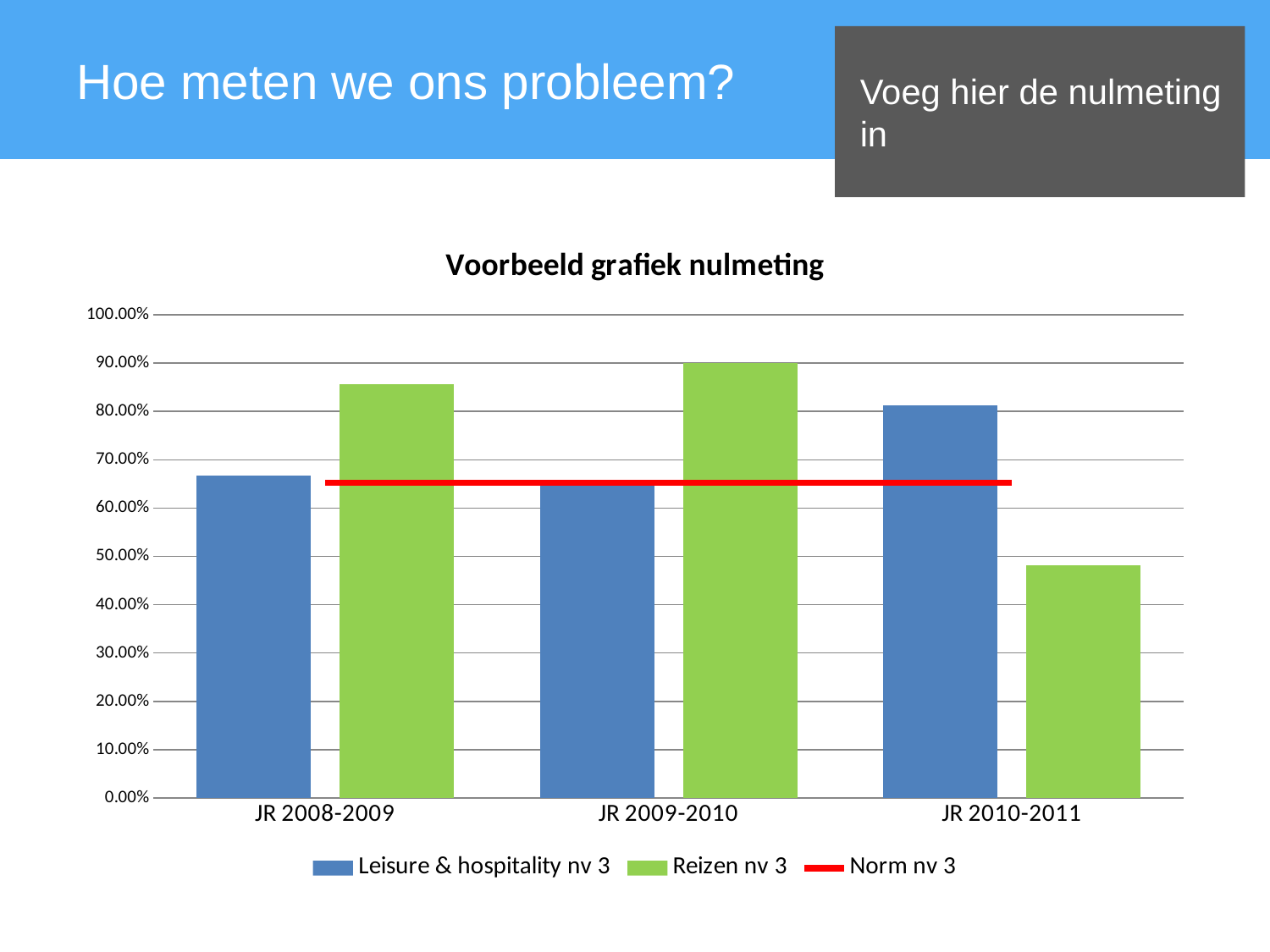

Voeg hier de nulmeting in
Hoe meten we ons probleem?

### Chart: Voorbeeld grafiek nulmeting

| Category | Leisure & hospitality nv 3 | Reizen nv 3 | Norm nv 3 |
|---|---|---|---|
| JR 2008-2009 | 0.6666666666666666 | 0.8571428571428577 | 0.6530000000000008 |
| JR 2009-2010 | 0.647058823529413 | 0.9 | 0.6530000000000008 |
| JR 2010-2011 | 0.8125 | 0.4807692307692308 | 0.6530000000000008 |